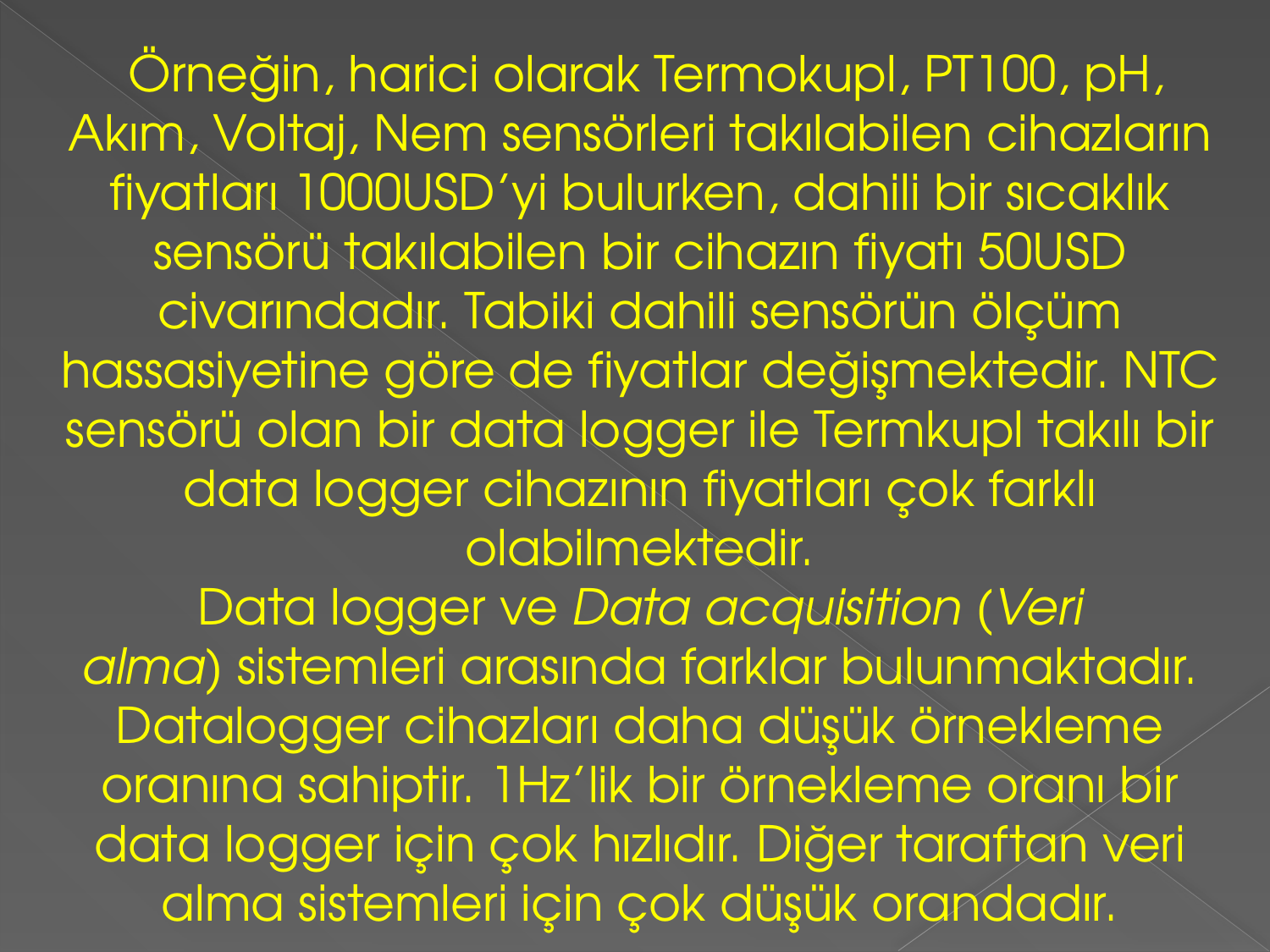

Örneğin, harici olarak Termokupl, PT100, pH, Akım, Voltaj, Nem sensörleri takılabilen cihazların fiyatları 1000USD’yi bulurken, dahili bir sıcaklık sensörü takılabilen bir cihazın fiyatı 50USD civarındadır. Tabiki dahili sensörün ölçüm hassasiyetine göre de fiyatlar değişmektedir. NTC sensörü olan bir data logger ile Termkupl takılı bir data logger cihazının fiyatları çok farklı olabilmektedir.
Data logger ve Data acquisition (Veri alma) sistemleri arasında farklar bulunmaktadır. Datalogger cihazları daha düşük örnekleme oranına sahiptir. 1Hz’lik bir örnekleme oranı bir data logger için çok hızlıdır. Diğer taraftan veri alma sistemleri için çok düşük orandadır.